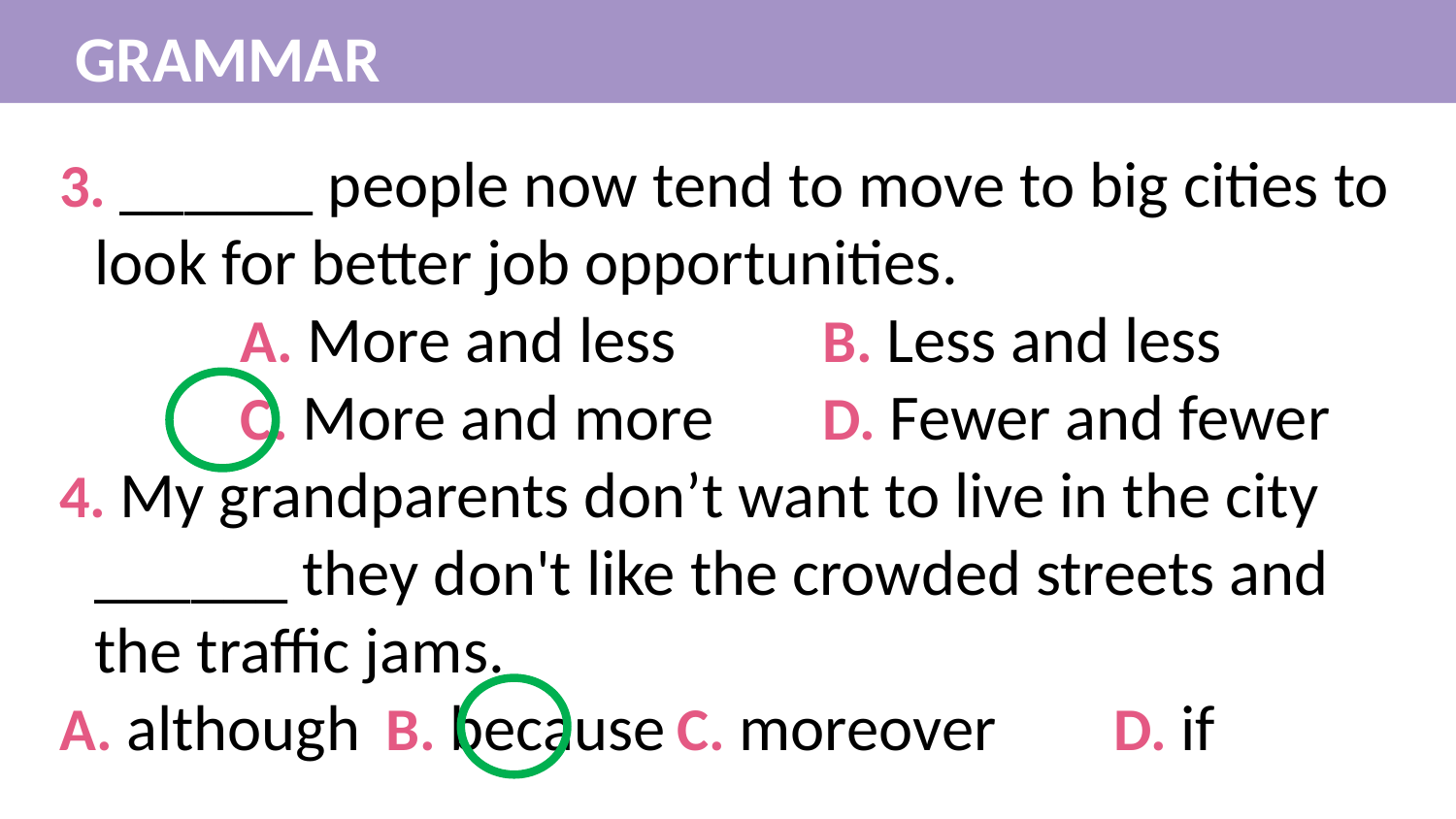

GRAMMAR
3. ______ people now tend to move to big cities to look for better job opportunities.
		A. More and less		B. Less and less
		C. More and more	D. Fewer and fewer
4. My grandparents don’t want to live in the city ______ they don't like the crowded streets and the traffic jams.
A. although	B. because	C. moreover	D. if